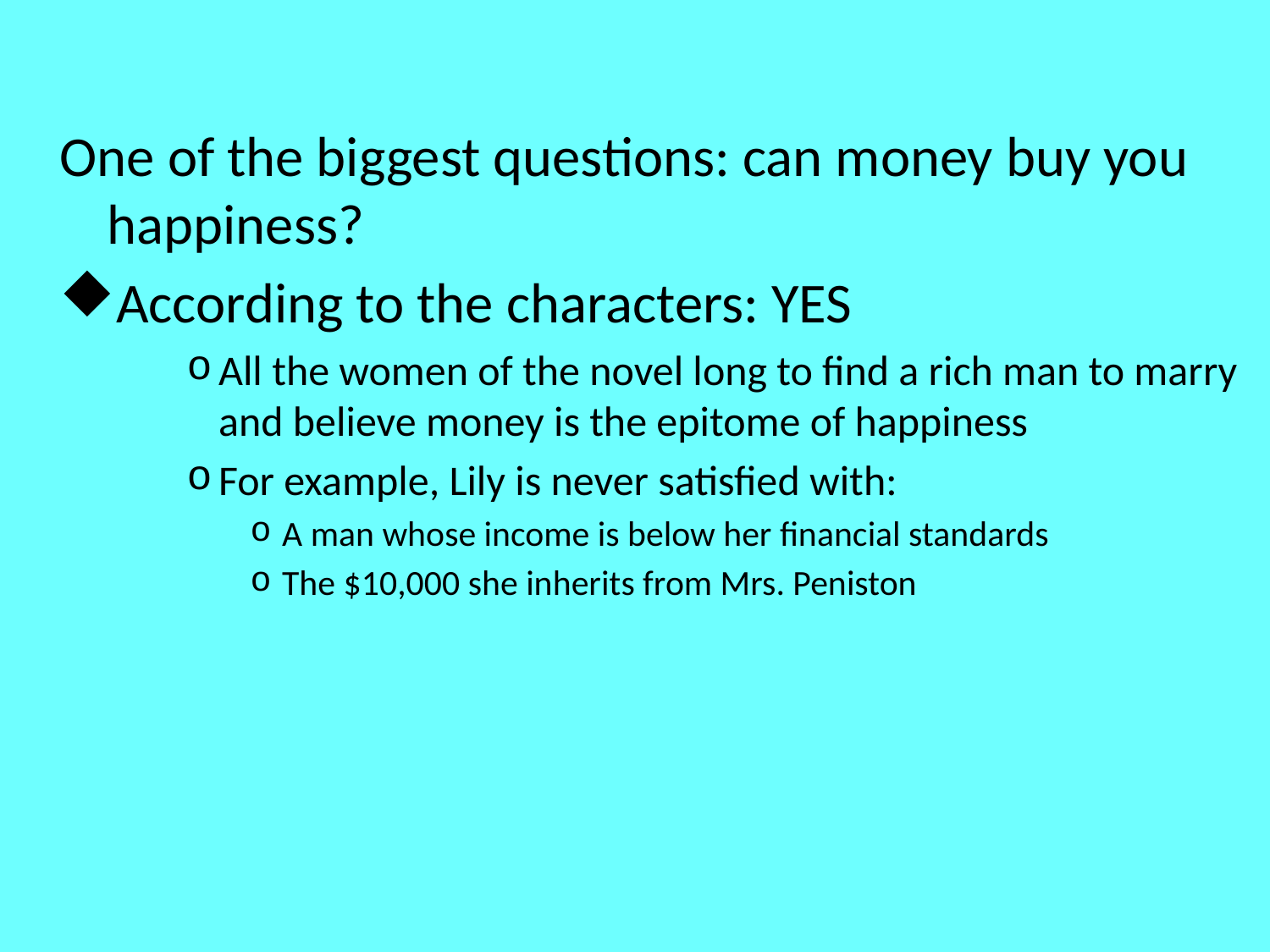

One of the biggest questions: can money buy you happiness?
According to the characters: YES
All the women of the novel long to find a rich man to marry and believe money is the epitome of happiness
For example, Lily is never satisfied with:
A man whose income is below her financial standards
The $10,000 she inherits from Mrs. Peniston